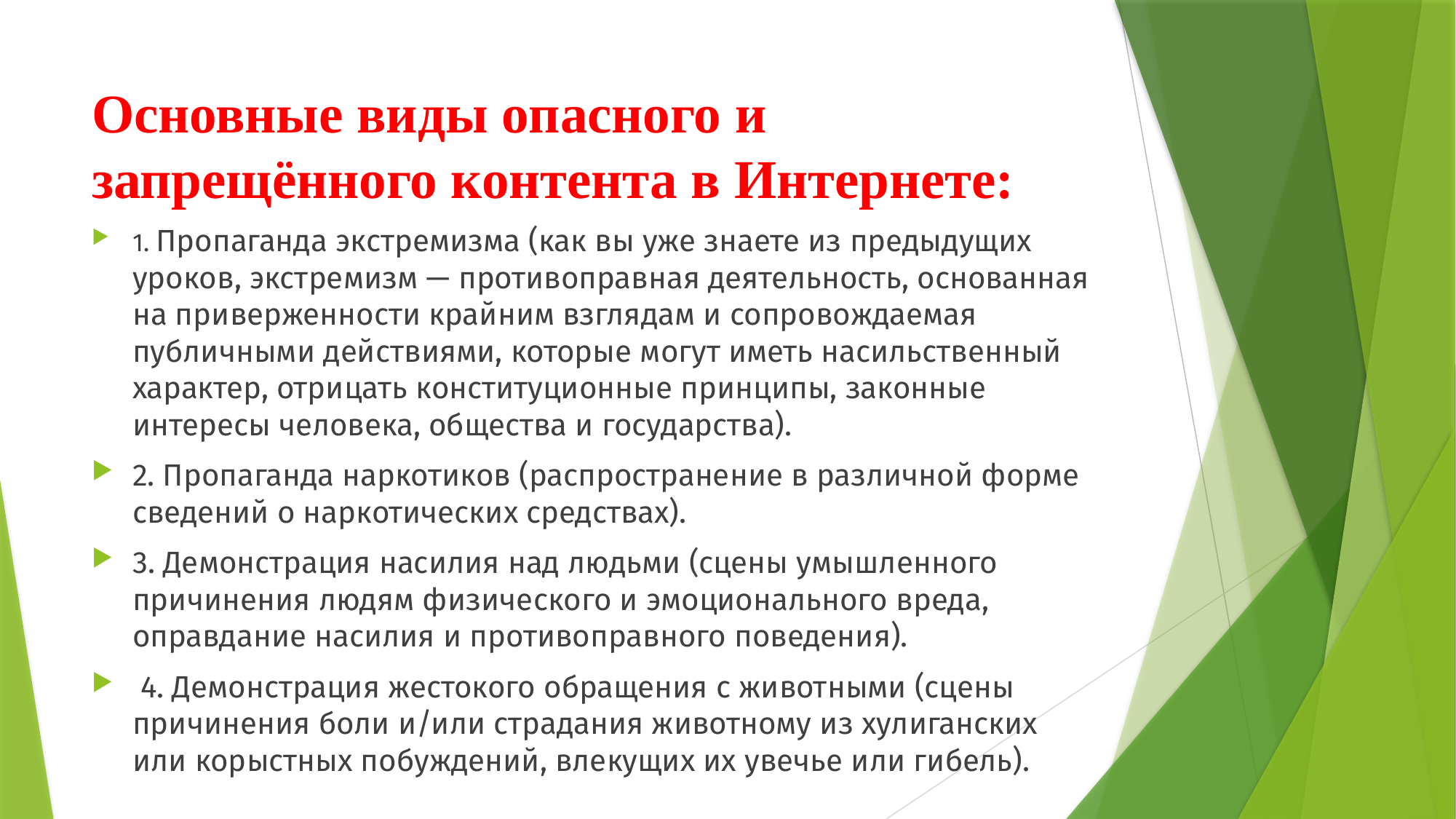

# Основные виды опасного и запрещённого контента в Интернете:
1. Пропаганда экстремизма (как вы уже знаете из предыдущих уроков, экстремизм — противоправная деятельность, основанная на приверженности крайним взглядам и сопровождаемая публичными действиями, которые могут иметь насильственный характер, отрицать конституционные принципы, законные интересы человека, общества и государства).
2. Пропаганда наркотиков (распространение в различной форме сведений о наркотических средствах).
3. Демонстрация насилия над людьми (сцены умышленного причинения людям физического и эмоционального вреда, оправдание насилия и противоправного поведения).
 4. Демонстрация жестокого обращения с животными (сцены причинения боли и/или страдания животному из хулиганских или корыстных побуждений, влекущих их увечье или гибель).